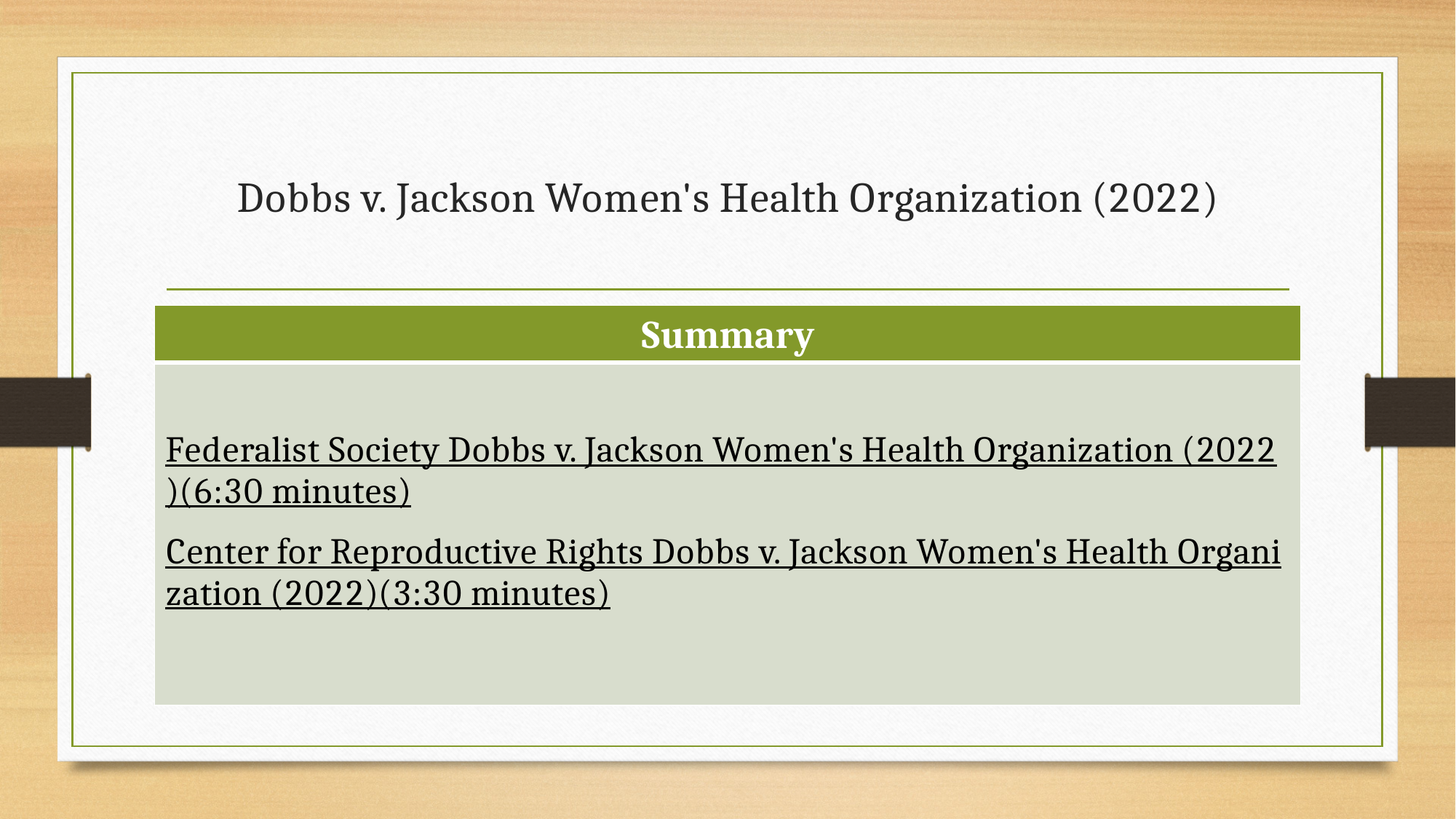

# Dobbs v. Jackson Women's Health Organization (2022)
| Summary |
| --- |
| Federalist Society Dobbs v. Jackson Women's Health Organization (2022)(6:30 minutes) Center for Reproductive Rights Dobbs v. Jackson Women's Health Organization (2022)(3:30 minutes) |